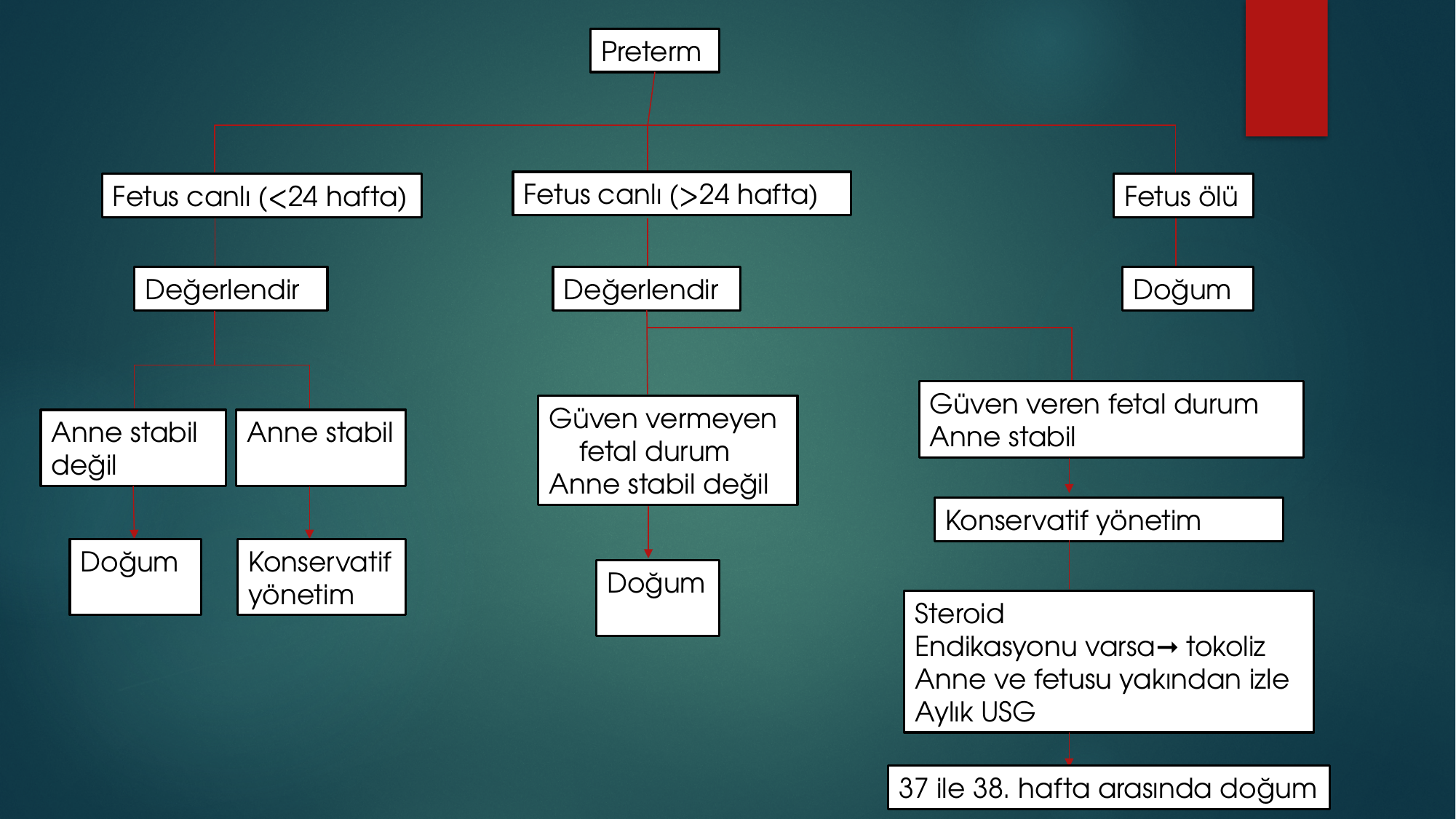

Preterm
Fetus canlı (>24 hafta)
Fetus canlı (<24 hafta)
Fetus ölü
Değerlendir
Değerlendir
Doğum
Güven veren fetal durum
Anne stabil
Güven vermeyen
    fetal durum
Anne stabil değil
Anne stabil
değil
Anne stabil

Konservatif yönetim
Doğum

Konservatif
yönetim
Doğum

Steroid
Endikasyonu varsa➞ tokoliz
Anne ve fetusu yakından izle
Aylık USG
37 ile 38. hafta arasında doğum